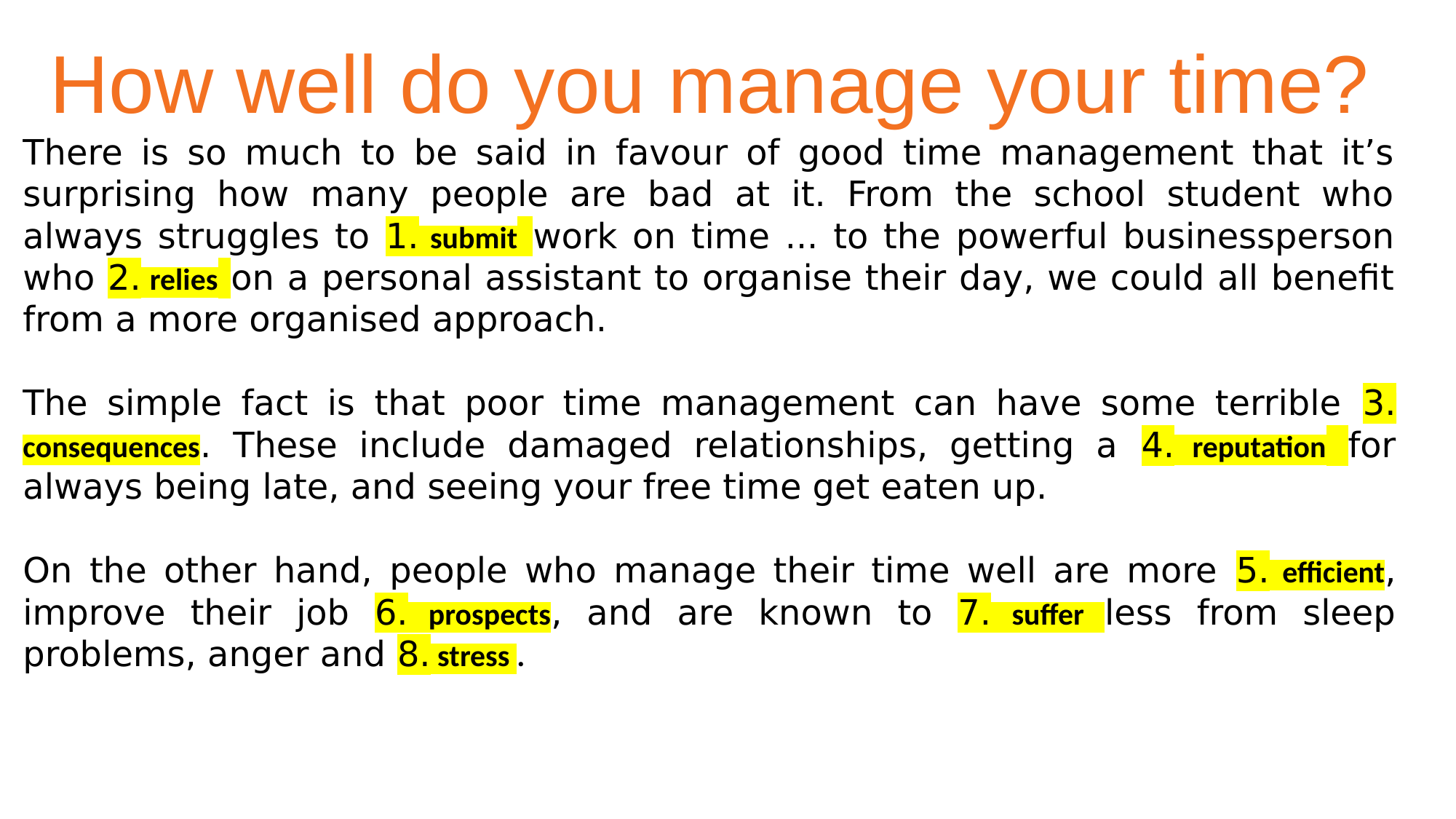

How well do you manage your time?
There is so much to be said in favour of good time management that it’s surprising how many people are bad at it. From the school student who always struggles to 1. submit work on time ... to the powerful businessperson who 2. relies on a personal assistant to organise their day, we could all benefit from a more organised approach.

The simple fact is that poor time management can have some terrible 3. consequences. These include damaged relationships, getting a 4. reputation for always being late, and seeing your free time get eaten up.

On the other hand, people who manage their time well are more 5. efficient, improve their job 6. prospects, and are known to 7. suffer less from sleep problems, anger and 8. stress .